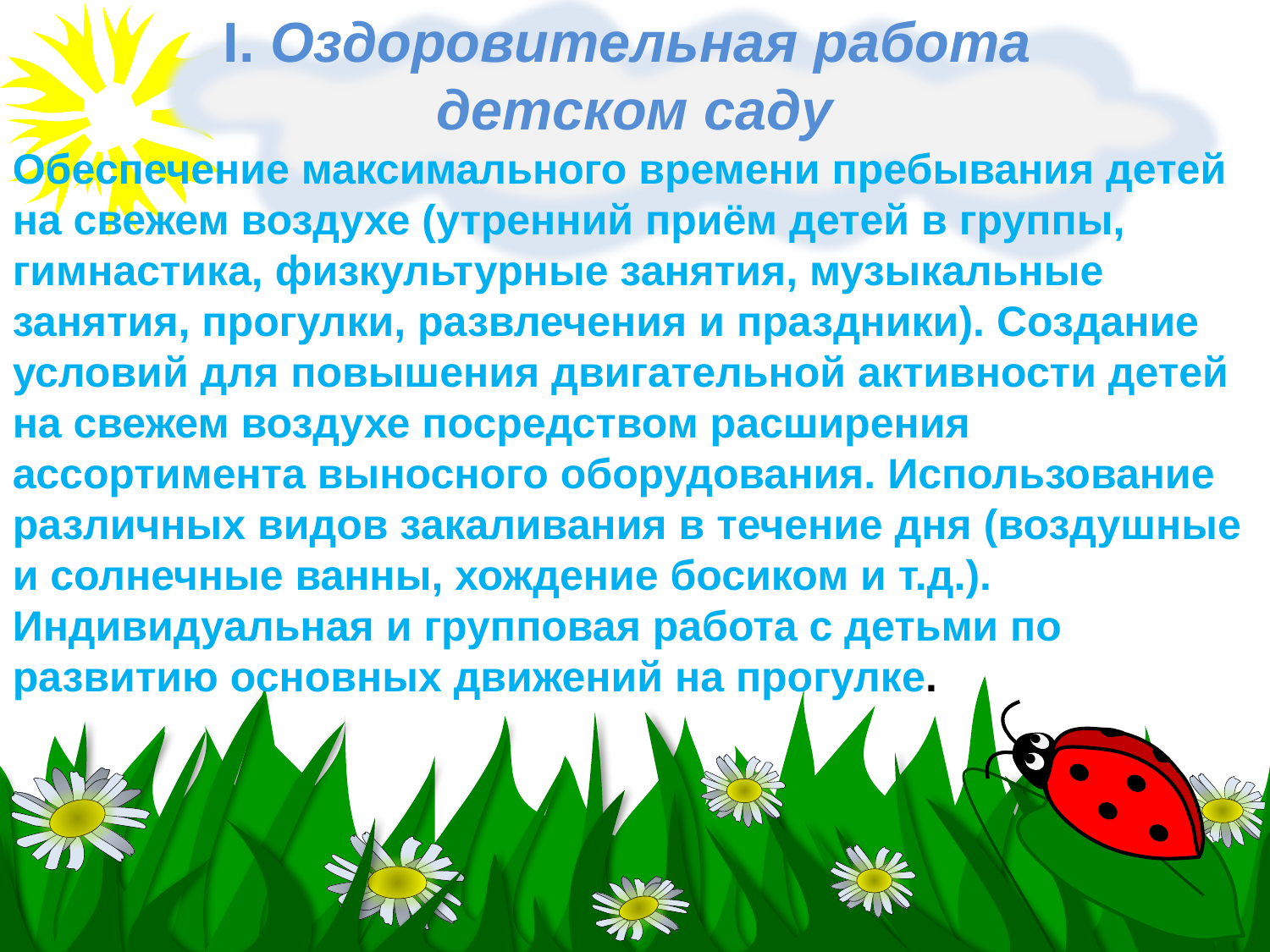

I. Оздоровительная работа
детском саду
Обеспечение максимального времени пребывания детей на свежем воздухе (утренний приём детей в группы, гимнастика, физкультурные занятия, музыкальные занятия, прогулки, развлечения и праздники). Создание условий для повышения двигательной активности детей на свежем воздухе посредством расширения ассортимента выносного оборудования. Использование различных видов закаливания в течение дня (воздушные и солнечные ванны, хождение босиком и т.д.). Индивидуальная и групповая работа с детьми по развитию основных движений на прогулке.